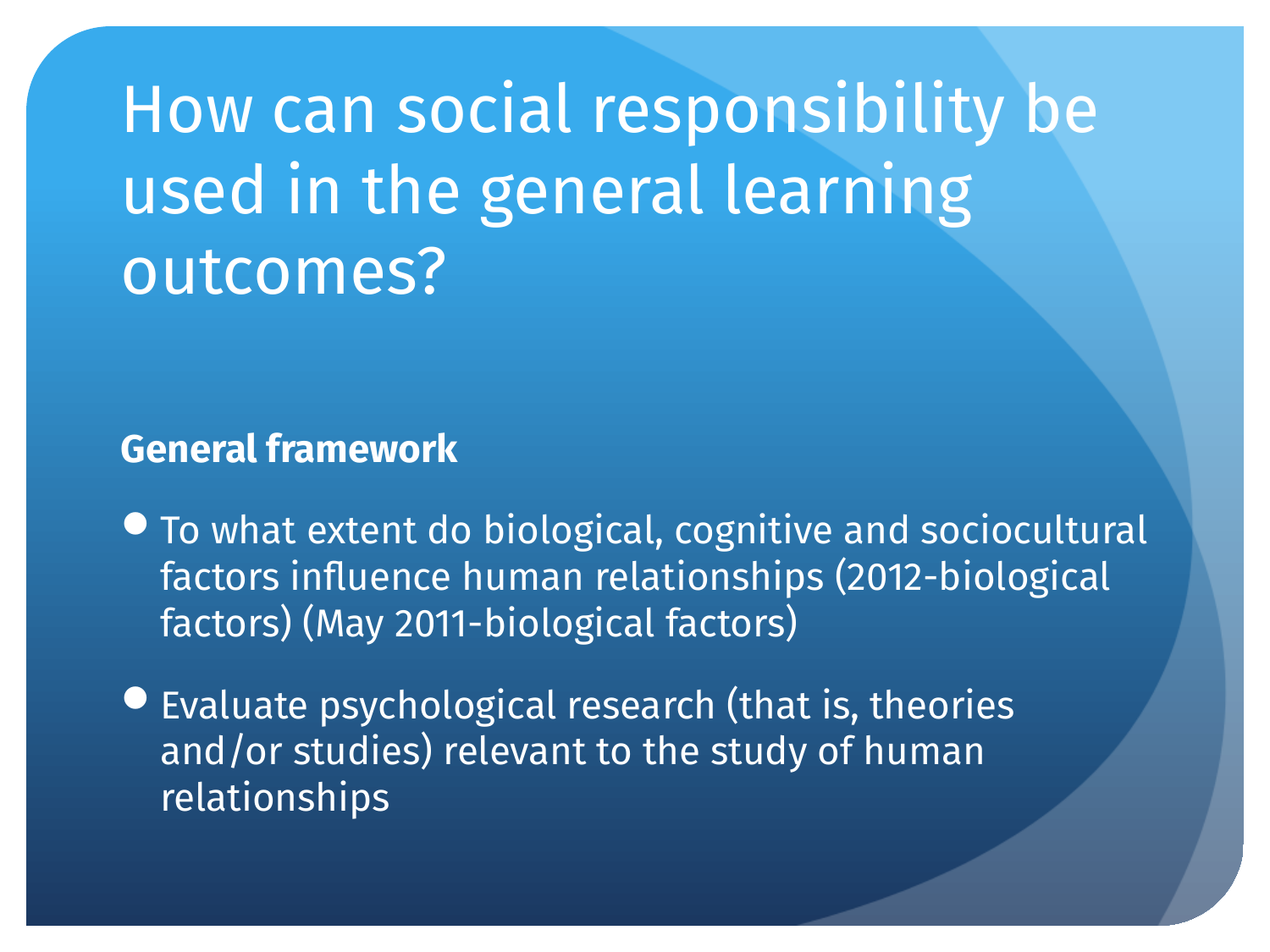

# How can social responsibility be used in the general learning outcomes?

General framework
To what extent do biological, cognitive and sociocultural factors influence human relationships (2012-biological factors) (May 2011-biological factors)
Evaluate psychological research (that is, theories and/or studies) relevant to the study of human relationships